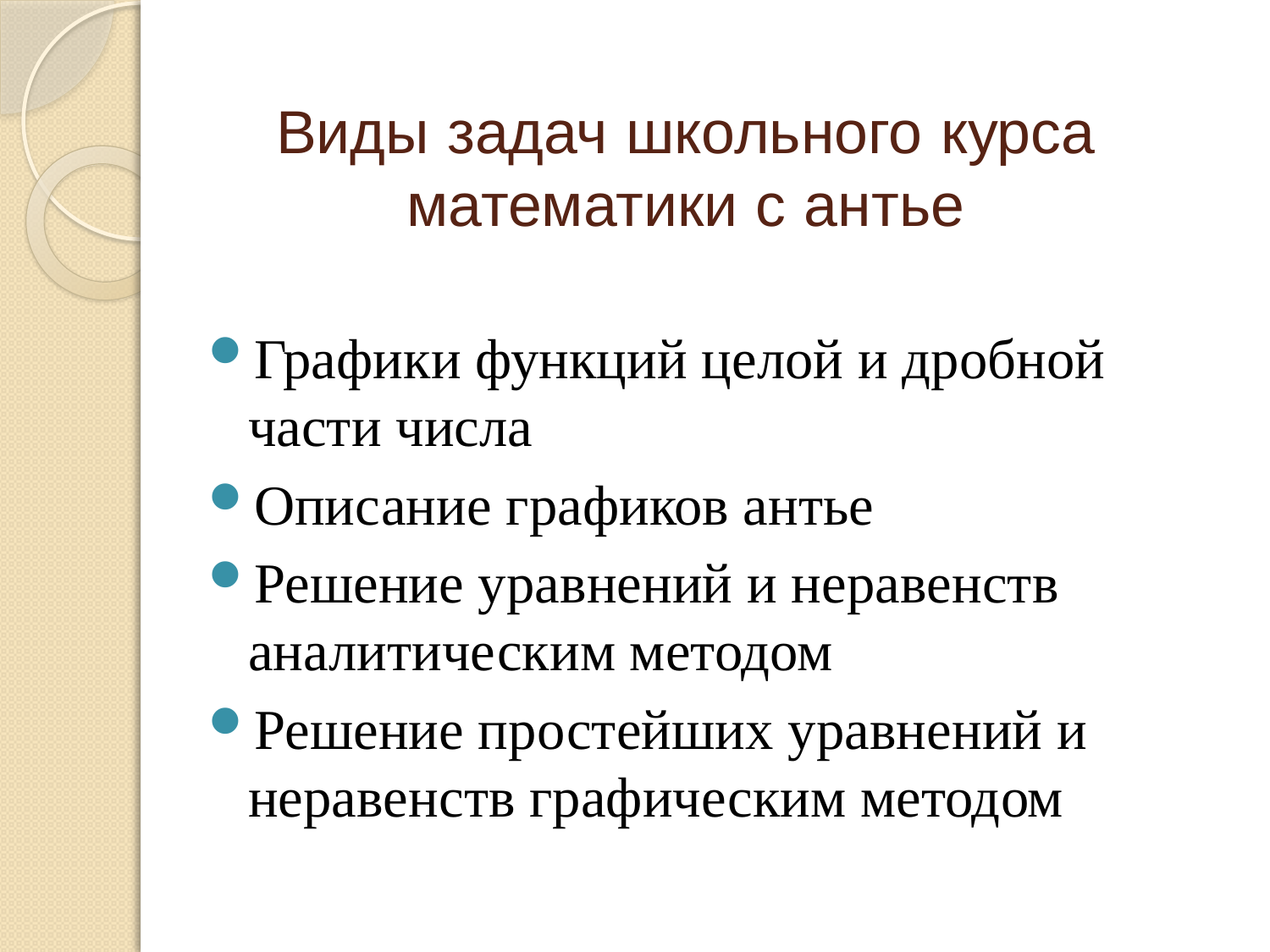

# Виды задач школьного курса математики с антье
Графики функций целой и дробной части числа
Описание графиков антье
Решение уравнений и неравенств аналитическим методом
Решение простейших уравнений и неравенств графическим методом